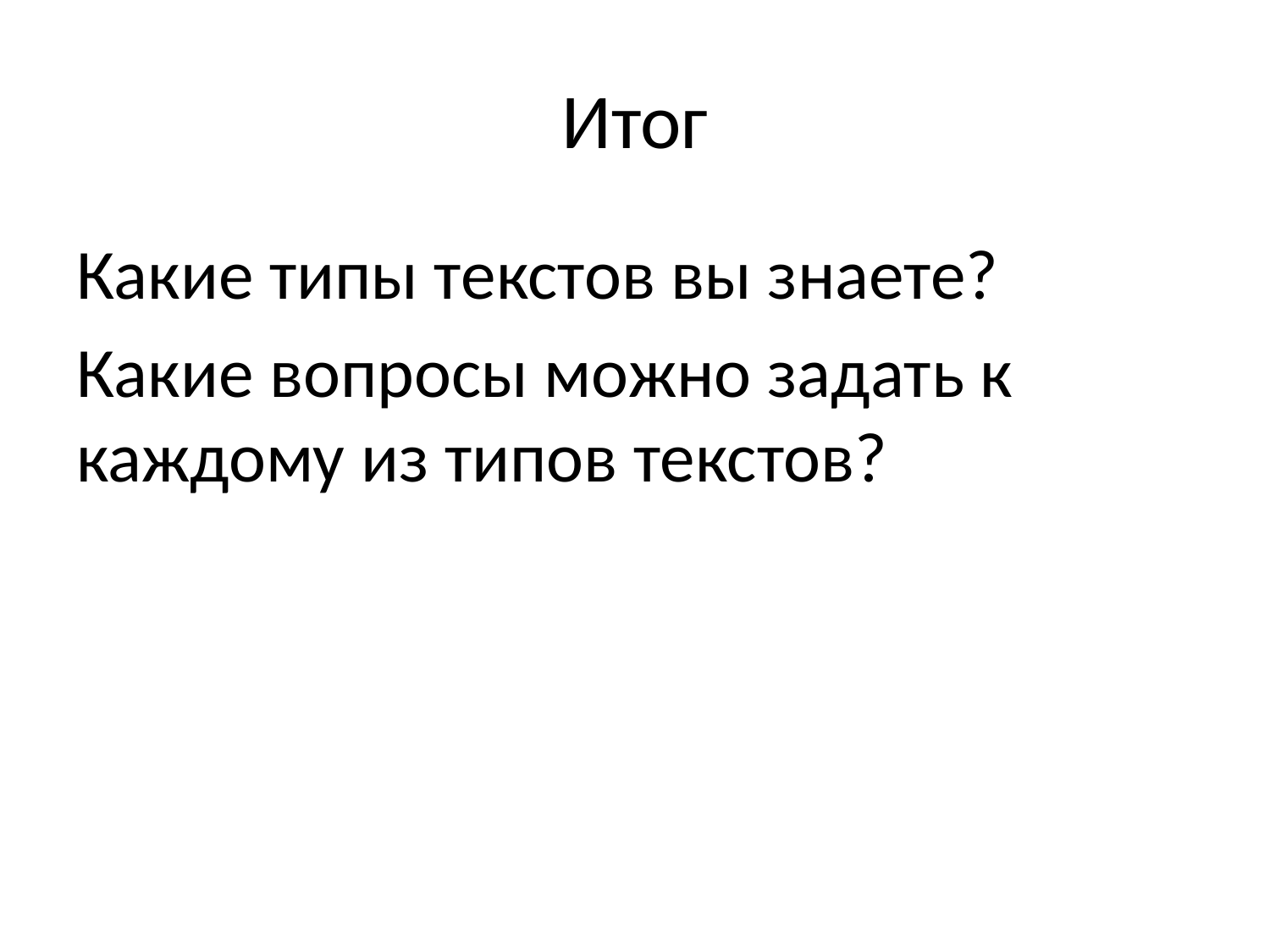

# Итог
Какие типы текстов вы знаете?
Какие вопросы можно задать к каждому из типов текстов?